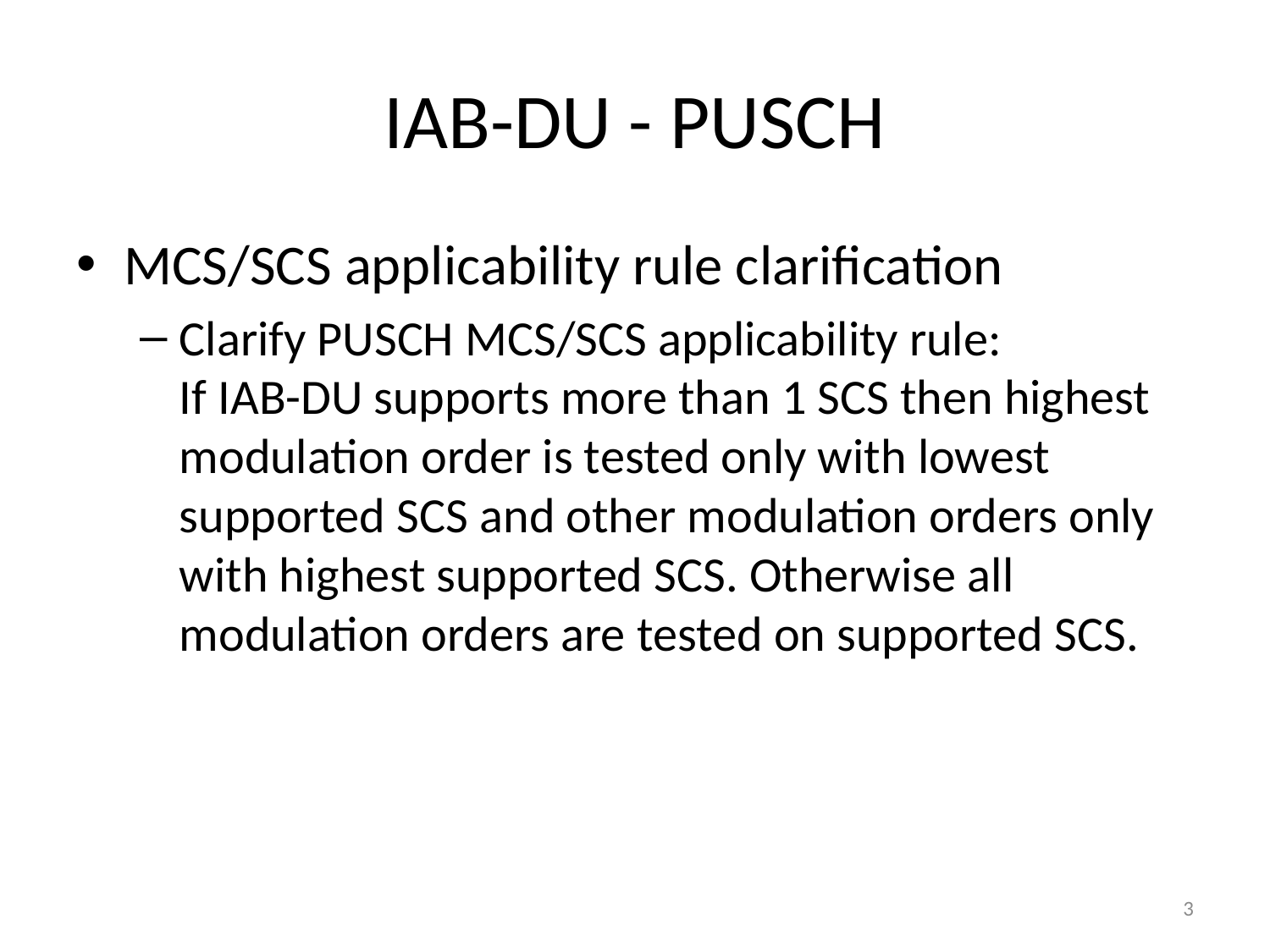

# IAB-DU - PUSCH
MCS/SCS applicability rule clarification
Clarify PUSCH MCS/SCS applicability rule:
If IAB-DU supports more than 1 SCS then highest modulation order is tested only with lowest supported SCS and other modulation orders only with highest supported SCS. Otherwise all modulation orders are tested on supported SCS.
3